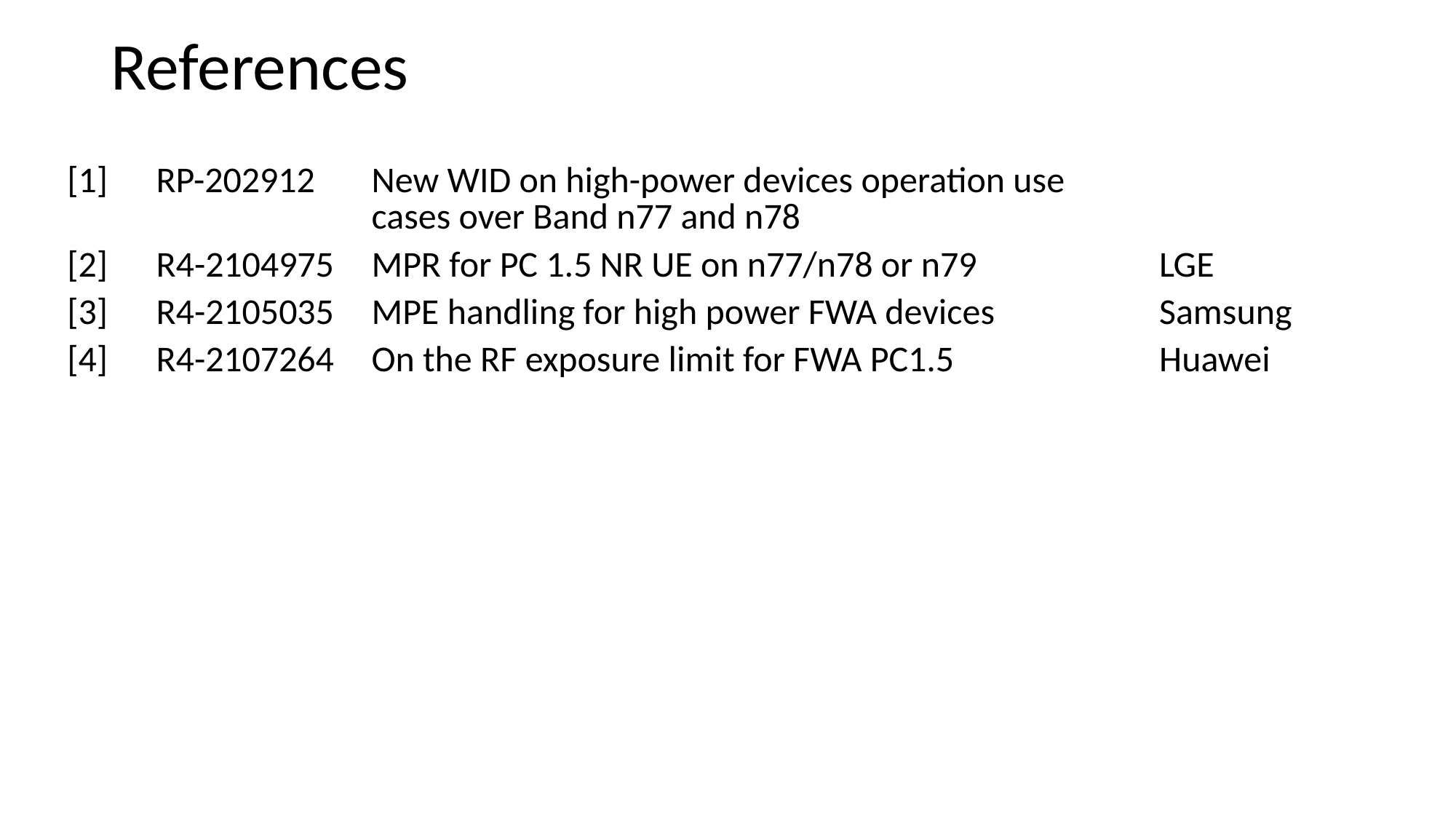

References
| [1] | RP-202912 | New WID on high-power devices operation use cases over Band n77 and n78 |  |
| --- | --- | --- | --- |
| [2] | R4-2104975 | MPR for PC 1.5 NR UE on n77/n78 or n79 | LGE |
| [3] | R4-2105035 | MPE handling for high power FWA devices | Samsung |
| [4] | R4-2107264 | On the RF exposure limit for FWA PC1.5 | Huawei |